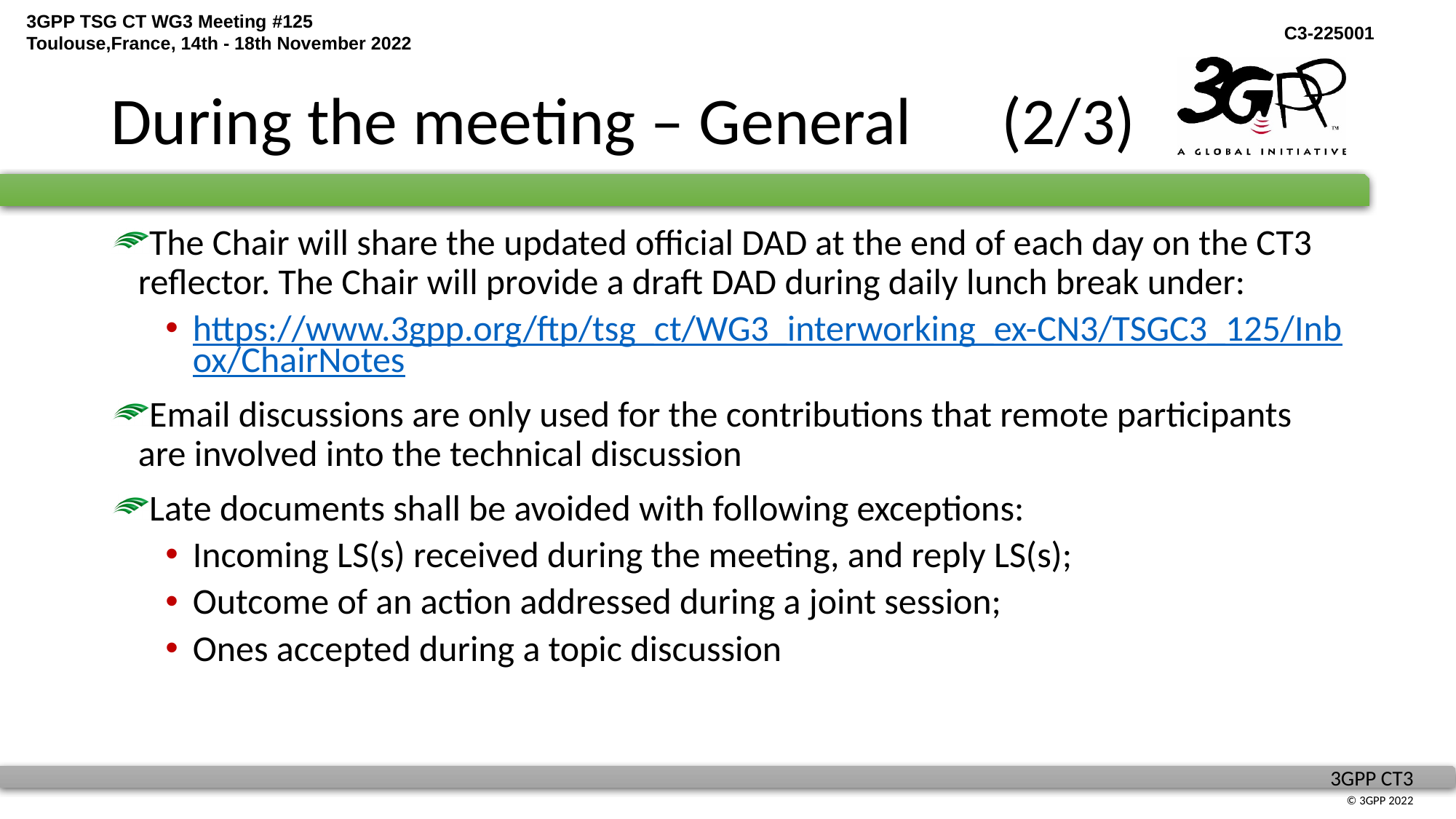

# During the meeting – General      (2/3)
The Chair will share the updated official DAD at the end of each day on the CT3 reflector. The Chair will provide a draft DAD during daily lunch break under:
https://www.3gpp.org/ftp/tsg_ct/WG3_interworking_ex-CN3/TSGC3_125/Inbox/ChairNotes
Email discussions are only used for the contributions that remote participants are involved into the technical discussion
Late documents shall be avoided with following exceptions:
Incoming LS(s) received during the meeting, and reply LS(s);
Outcome of an action addressed during a joint session;
Ones accepted during a topic discussion